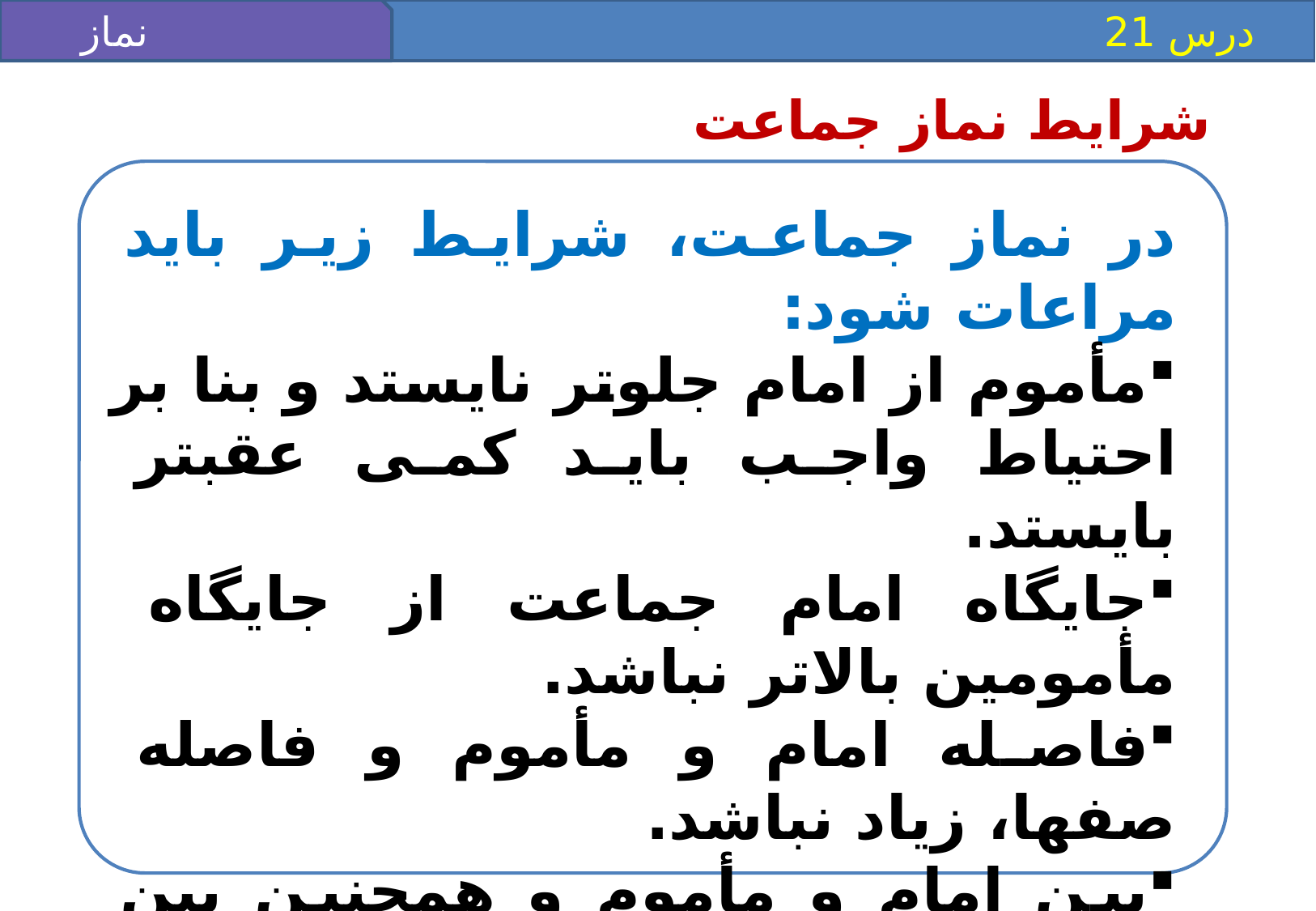

نماز جماعت(1)
 درس 21
شرایط نماز جماعت

در نماز جماعت، شرایط زیر باید مراعات شود:
مأموم از امام جلوتر نايستد و بنا بر احتياط واجب بايد كمى عقب‏تر بايستد.
جايگاه امام جماعت از جايگاه مأمومين بالاتر نباشد.
فاصله امام و مأموم و فاصله صف‏ها، زياد نباشد.
بين امام و مأموم و همچنين بين صف‏ها چيزى مانند ديوار يا پرده مانع نباشد، ولى نصب پرده بين صفِ مردها و زن‏ها اشكال ندارد.